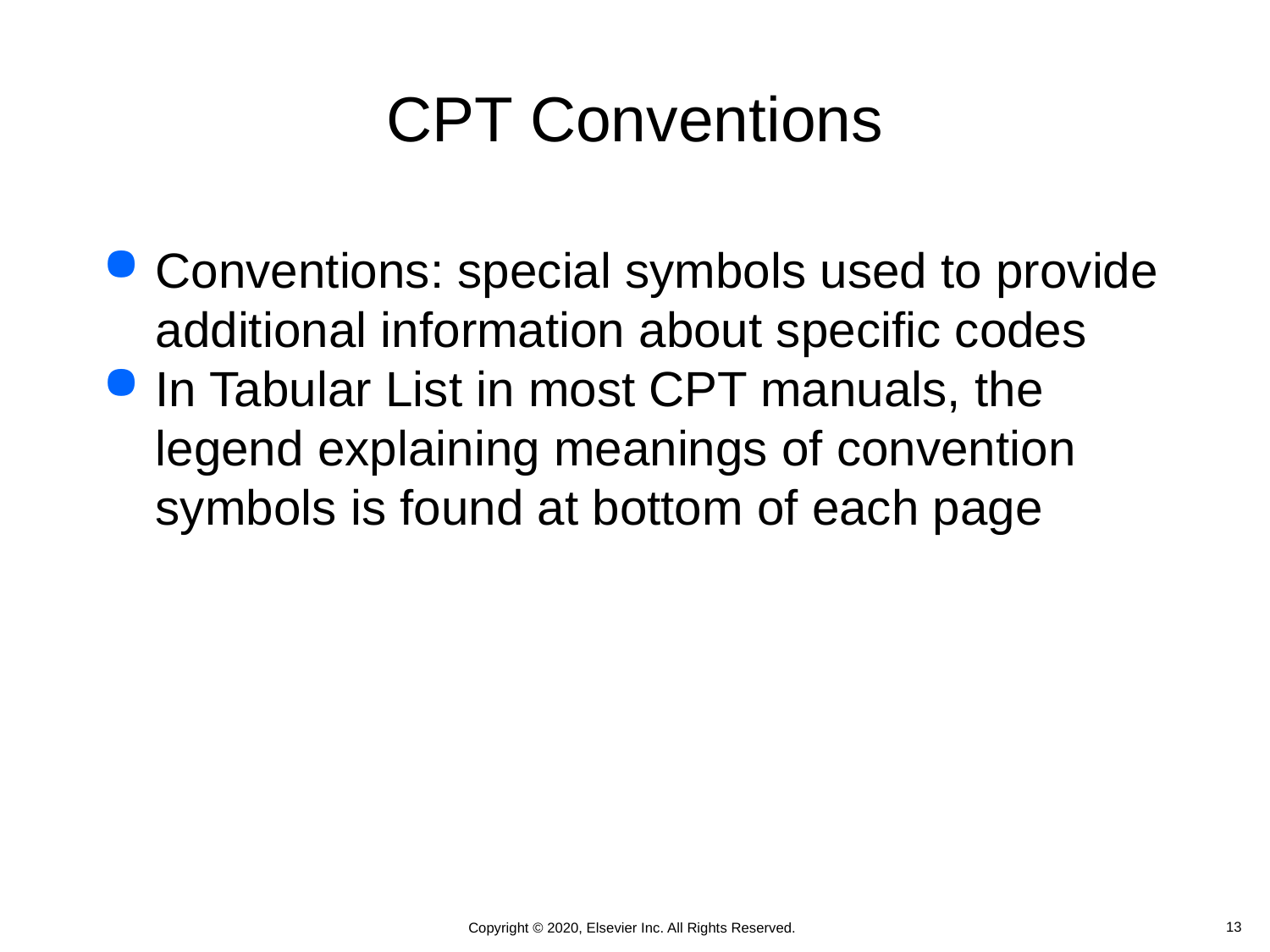

# CPT Conventions
Conventions: special symbols used to provide additional information about specific codes
In Tabular List in most CPT manuals, the legend explaining meanings of convention symbols is found at bottom of each page
 13